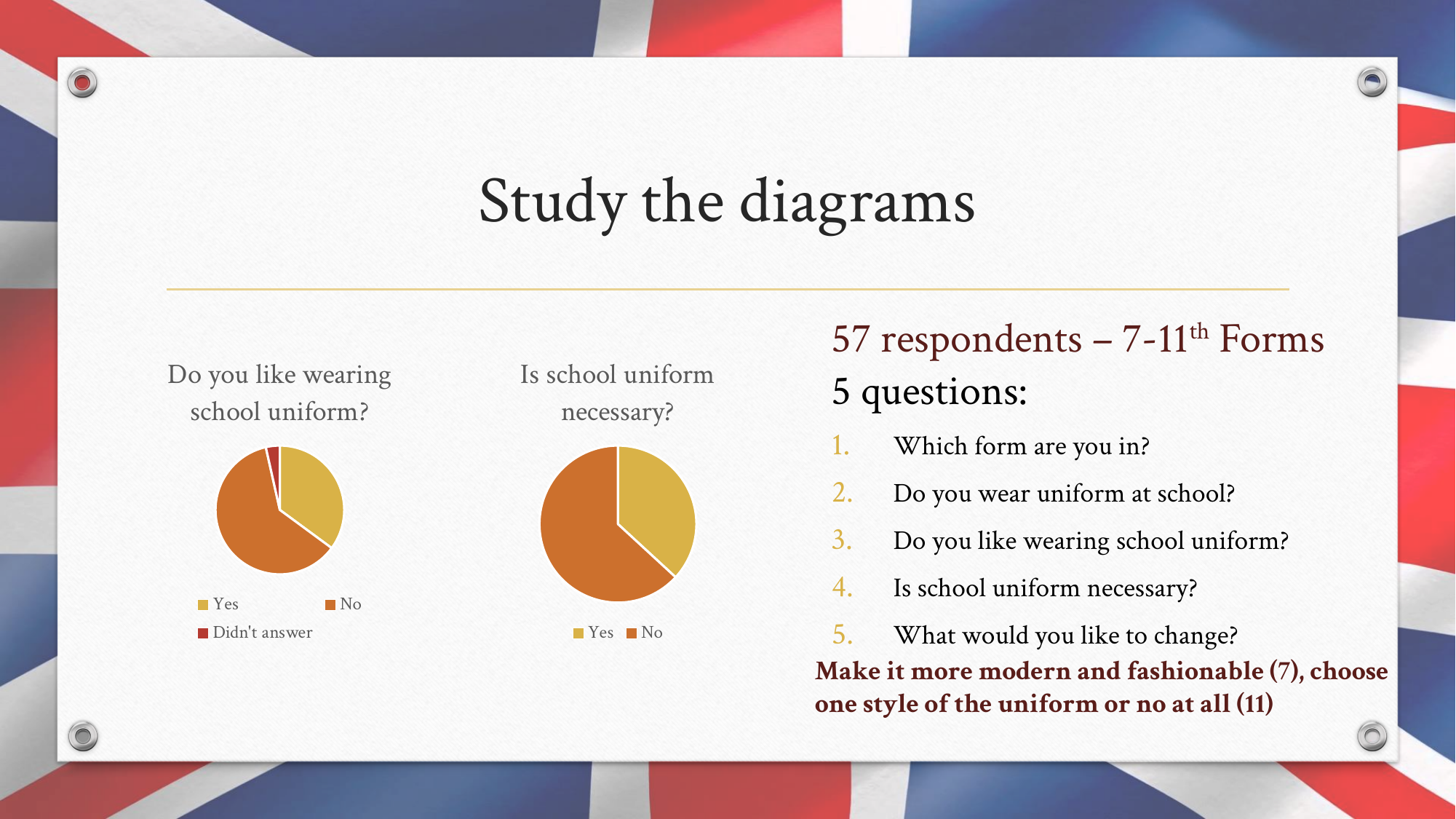

# Study the diagrams
57 respondents – 7-11th Forms

### Chart:

| Category | Do you like wearing school uniform? |
|---|---|
| Yes | 20.0 |
| No | 35.0 |
| Didn't answer | 2.0 |

### Chart:

| Category | Is school uniform necessary? |
|---|---|
| Yes | 21.0 |
| No | 36.0 |
5 questions:
Which form are you in?
Do you wear uniform at school?
Do you like wearing school uniform?
Is school uniform necessary?
What would you like to change?

Make it more modern and fashionable (7), choose one style of the uniform or no at all (11)